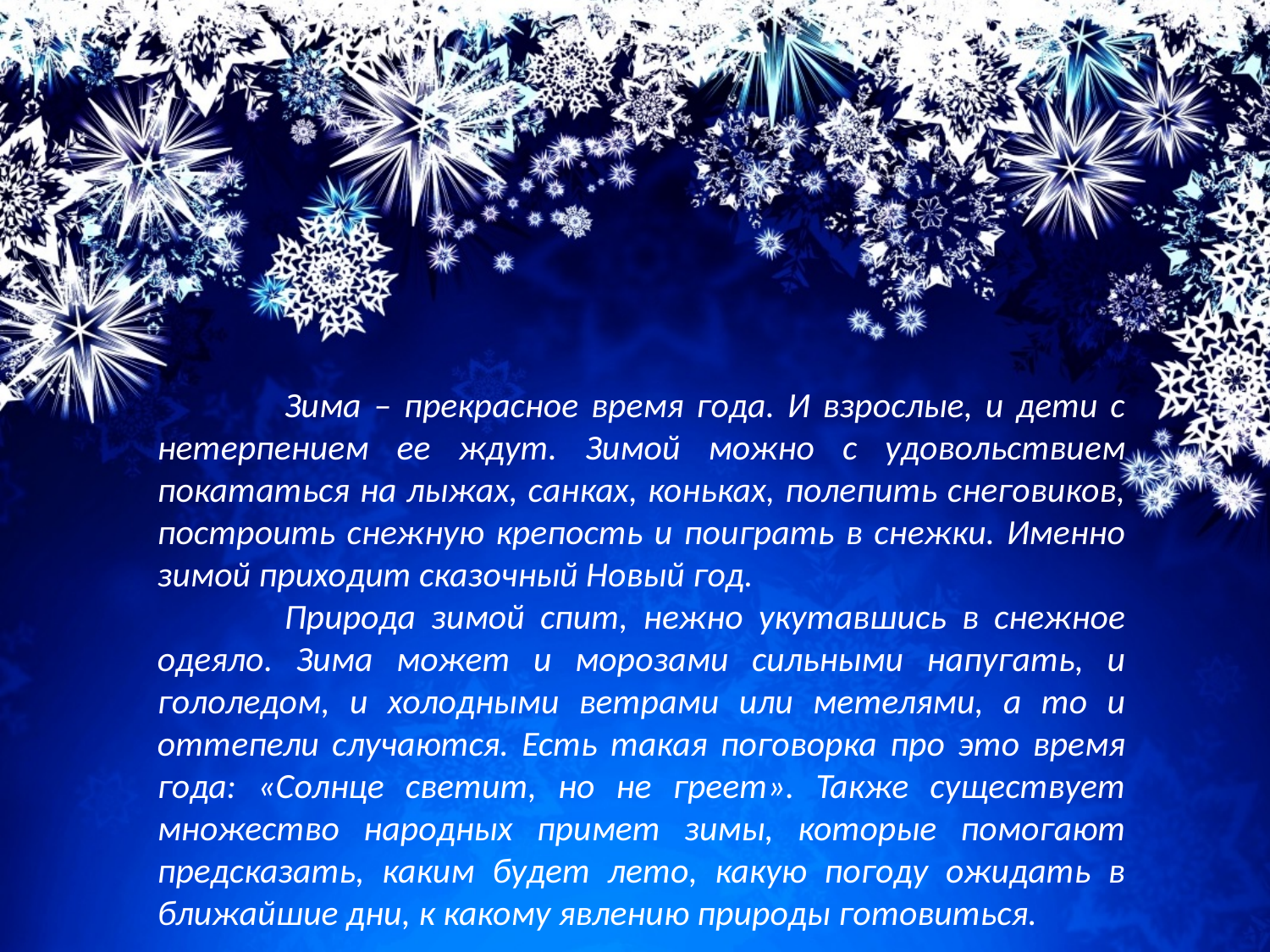

Зима – прекрасное время года. И взрослые, и дети с нетерпением ее ждут. Зимой можно с удовольствием покататься на лыжах, санках, коньках, полепить снеговиков, построить снежную крепость и поиграть в снежки. Именно зимой приходит сказочный Новый год.
	Природа зимой спит, нежно укутавшись в снежное одеяло. Зима может и морозами сильными напугать, и гололедом, и холодными ветрами или метелями, а то и оттепели случаются. Есть такая поговорка про это время года: «Солнце светит, но не греет». Также существует множество народных примет зимы, которые помогают предсказать, каким будет лето, какую погоду ожидать в ближайшие дни, к какому явлению природы готовиться.